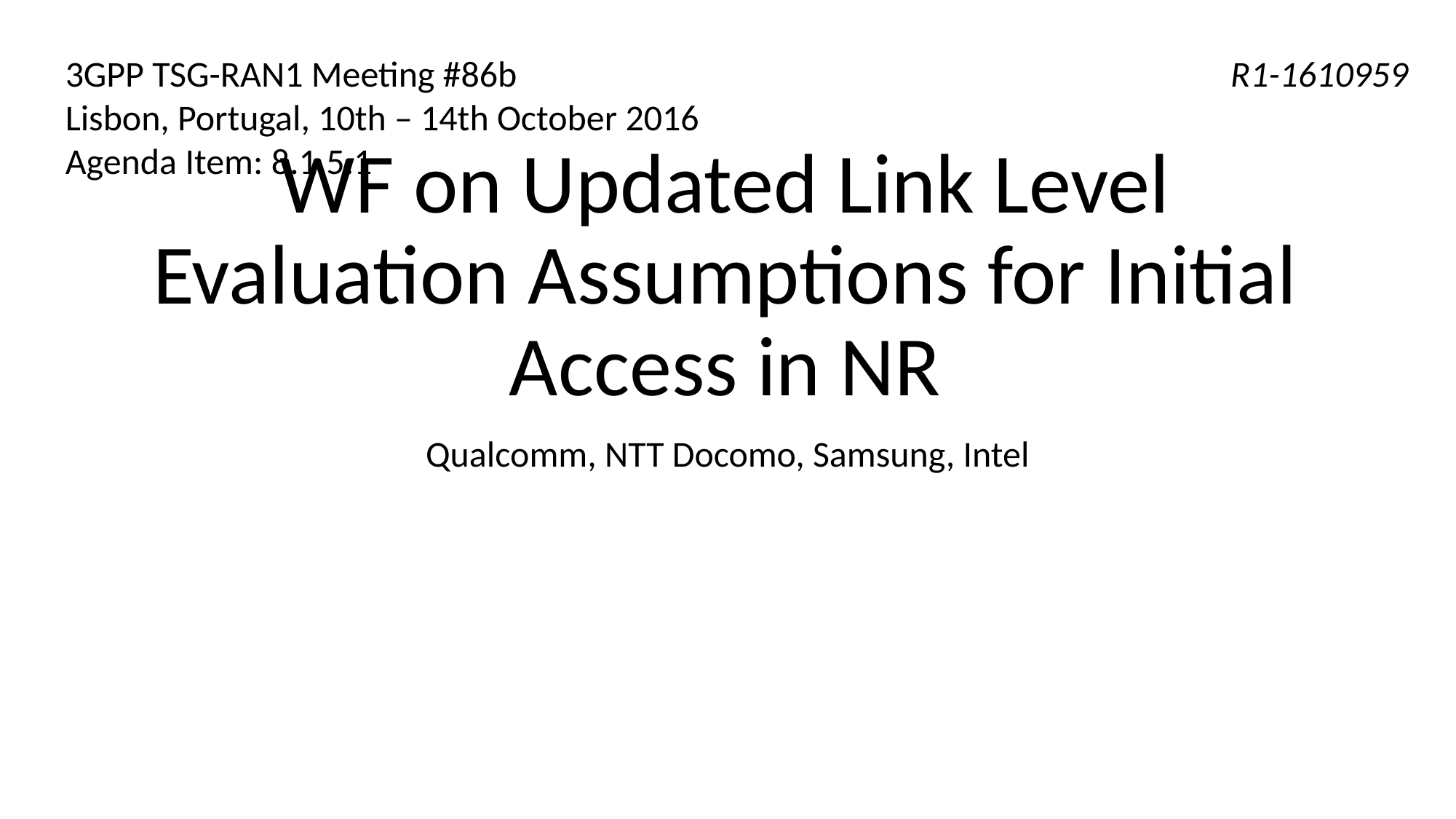

3GPP TSG-RAN1 Meeting #86b						         R1-1610959
Lisbon, Portugal, 10th – 14th October 2016
Agenda Item: 8.1.5.1
# WF on Updated Link Level Evaluation Assumptions for Initial Access in NR
Qualcomm, NTT Docomo, Samsung, Intel